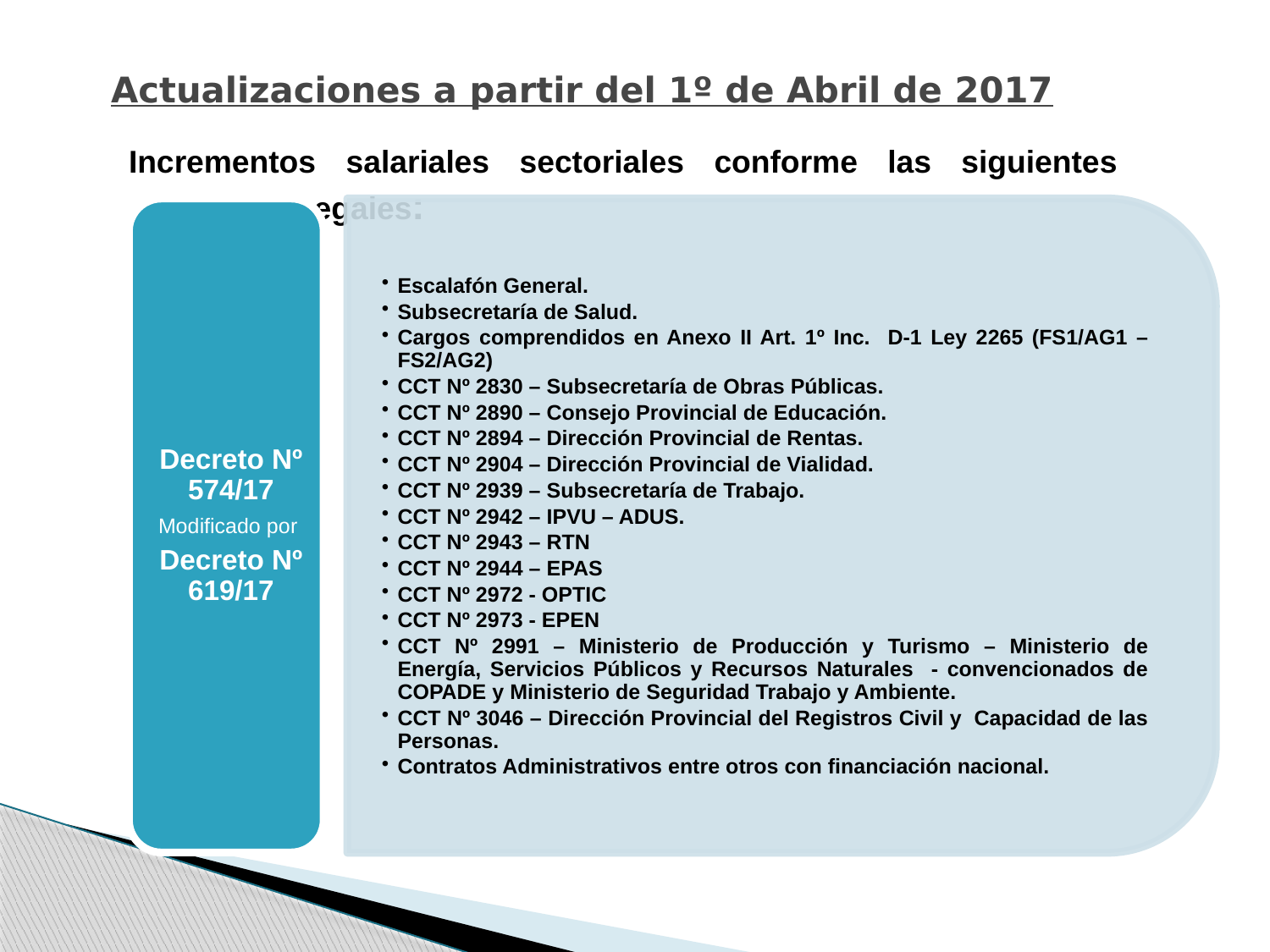

# Actualizaciones a partir del 1º de Abril de 2017

Incrementos salariales sectoriales conforme las siguientes Normas Legales:

Escalafón General.
Subsecretaría de Salud.
Cargos comprendidos en Anexo II Art. 1º Inc.  D-1 Ley 2265 (FS1/AG1 – FS2/AG2)
CCT Nº 2830 – Subsecretaría de Obras Públicas.
CCT Nº 2890 – Consejo Provincial de Educación.
CCT Nº 2894 – Dirección Provincial de Rentas.
CCT Nº 2904 – Dirección Provincial de Vialidad.
CCT Nº 2939 – Subsecretaría de Trabajo.
CCT Nº 2942 – IPVU – ADUS.
CCT Nº 2943 – RTN
CCT Nº 2944 – EPAS
CCT Nº 2972 - OPTIC
CCT Nº 2973 - EPEN
CCT Nº 2991 – Ministerio de Producción y Turismo – Ministerio de Energía, Servicios Públicos y Recursos Naturales  - convencionados de COPADE y Ministerio de Seguridad Trabajo y Ambiente.
CCT Nº 3046 – Dirección Provincial del Registros Civil y  Capacidad de las Personas.
Contratos Administrativos entre otros con financiación nacional.

Decreto Nº 574/17
Modificado por
Decreto Nº 619/17